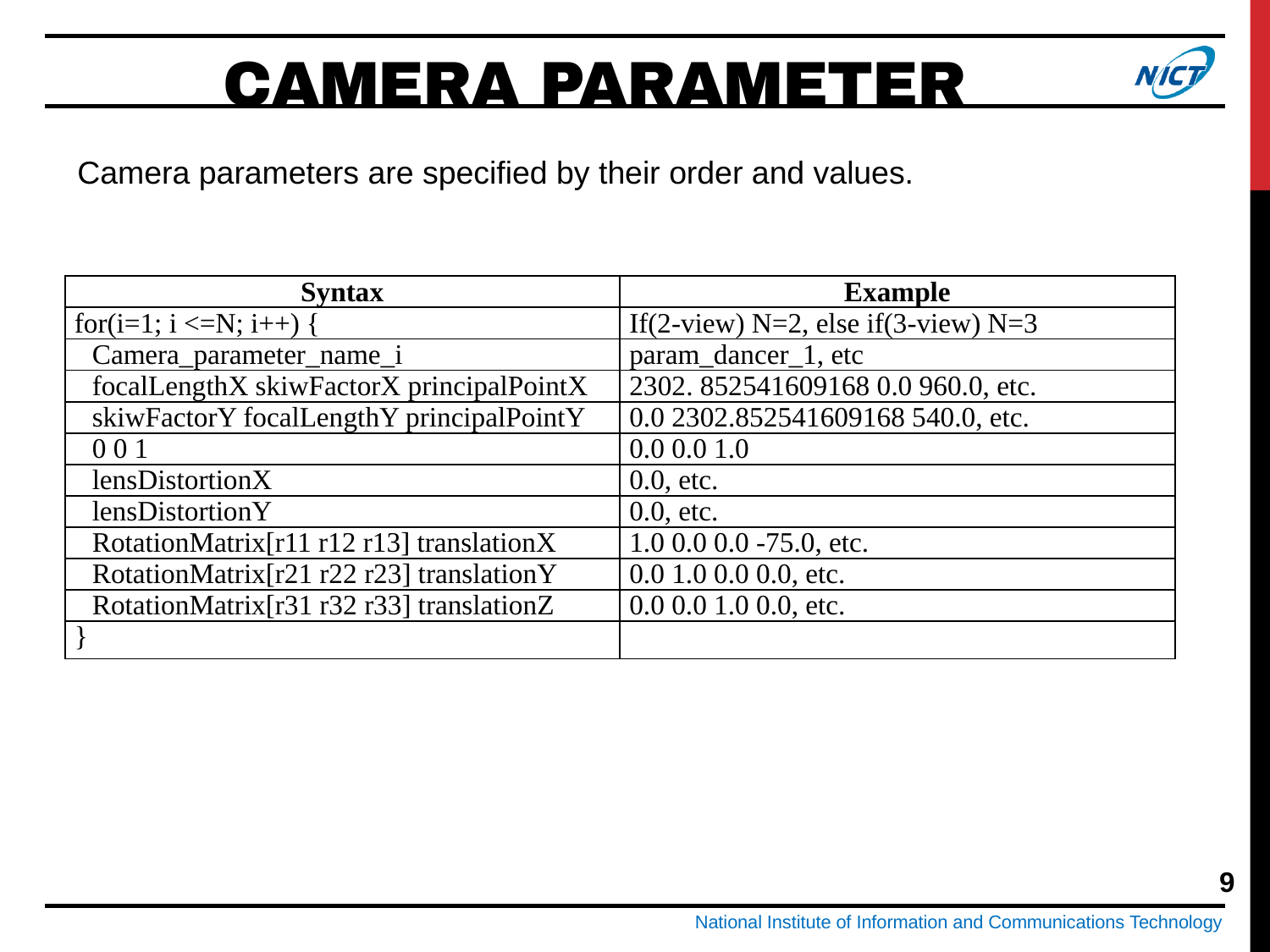

Camera parameter
Camera parameters are specified by their order and values.
| Syntax | Example |
| --- | --- |
| for(i=1; i <=N; i++) { | If(2-view) N=2, else if(3-view) N=3 |
| Camera\_parameter\_name\_i | param\_dancer\_1, etc |
| focalLengthX skiwFactorX principalPointX | 2302. 852541609168 0.0 960.0, etc. |
| skiwFactorY focalLengthY principalPointY | 0.0 2302.852541609168 540.0, etc. |
| 0 0 1 | 0.0 0.0 1.0 |
| lensDistortionX | 0.0, etc. |
| lensDistortionY | 0.0, etc. |
| RotationMatrix[r11 r12 r13] translationX | 1.0 0.0 0.0 -75.0, etc. |
| RotationMatrix[r21 r22 r23] translationY | 0.0 1.0 0.0 0.0, etc. |
| RotationMatrix[r31 r32 r33] translationZ | 0.0 0.0 1.0 0.0, etc. |
| } |  |
9